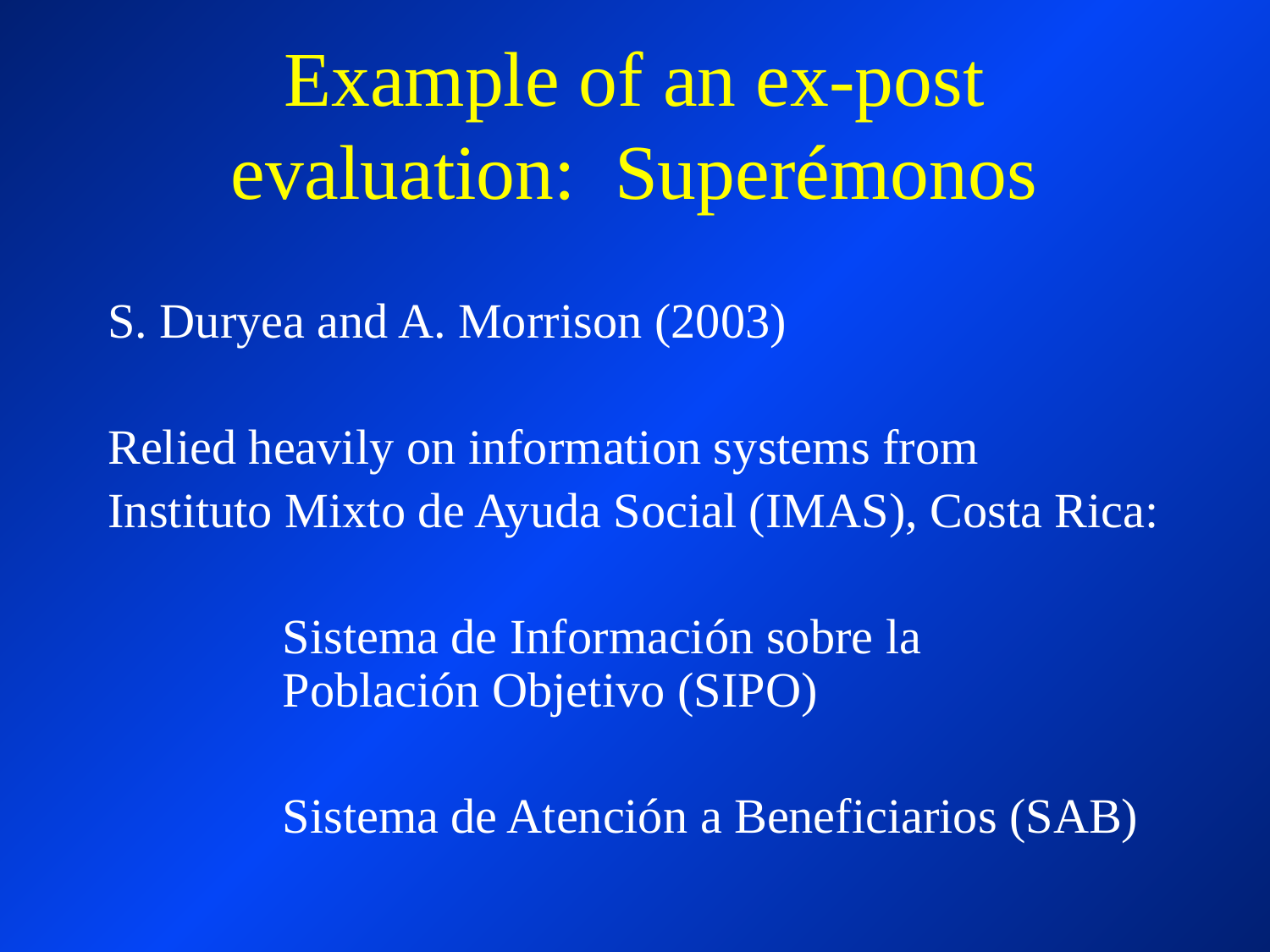

# Example of an ex-post evaluation:  Superémonos

S. Duryea and A. Morrison (2003)

Relied heavily on information systems from
Instituto Mixto de Ayuda Social (IMAS), Costa Rica:

		Sistema de Información sobre la
	Población Objetivo (SIPO)

		Sistema de Atención a Beneficiarios (SAB)